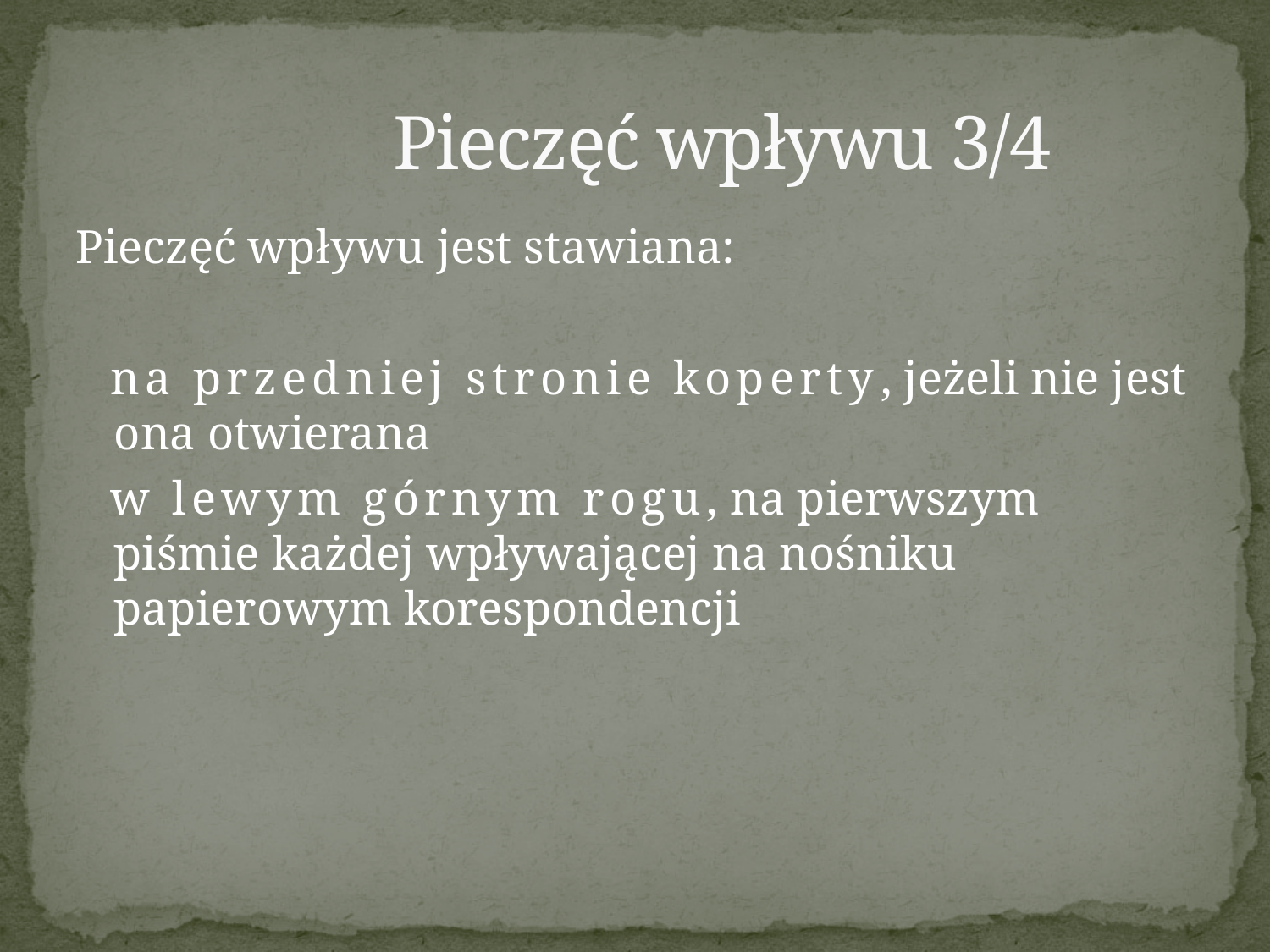

# Pieczęć wpływu 3/4
Pieczęć wpływu jest stawiana:

  na przedniej stronie koperty, jeżeli nie jest ona otwierana
  w lewym górnym rogu, na pierwszym piśmie każdej wpływającej na nośniku papierowym korespondencji